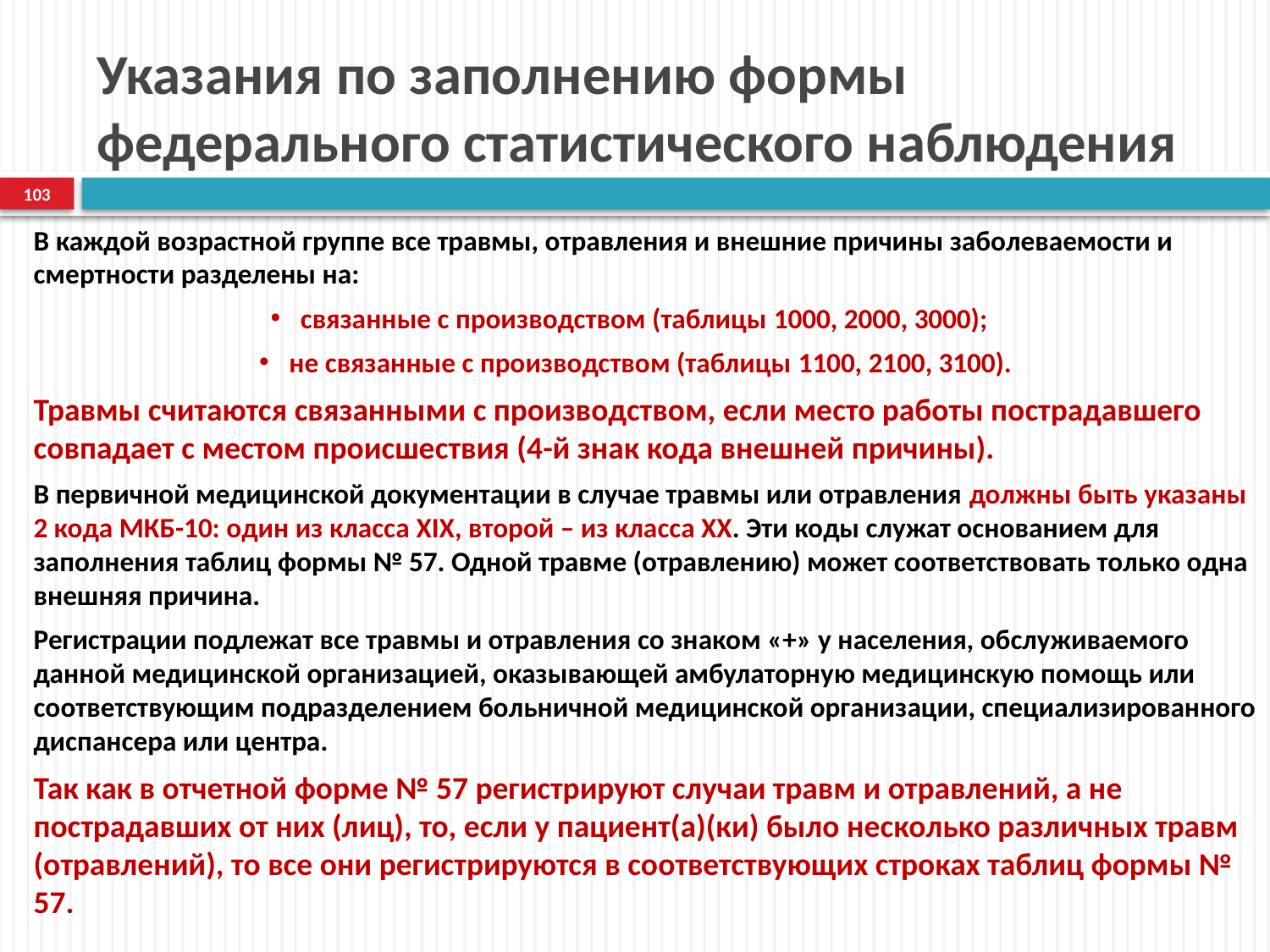

Указания по заполнению формы федерального статистического наблюдения
103
В каждой возрастной группе все травмы, отравления и внешние причины заболеваемости и смертности разделены на:
связанные с производством (таблицы 1000, 2000, 3000);
не связанные с производством (таблицы 1100, 2100, 3100).
Травмы считаются связанными с производством, если место работы пострадавшего совпадает с местом происшествия (4-й знак кода внешней причины).
В первичной медицинской документации в случае травмы или отравления должны быть указаны 2 кода МКБ-10: один из класса XIX, второй – из класса ХХ. Эти коды служат основанием для заполнения таблиц формы № 57. Одной травме (отравлению) может соответствовать только одна внешняя причина.
Регистрации подлежат все травмы и отравления со знаком «+» у населения, обслуживаемого данной медицинской организацией, оказывающей амбулаторную медицинскую помощь или соответствующим подразделением больничной медицинской организации, специализированного диспансера или центра.
Так как в отчетной форме № 57 регистрируют случаи травм и отравлений, а не пострадавших от них (лиц), то, если у пациент(а)(ки) было несколько различных травм (отравлений), то все они регистрируются в соответствующих строках таблиц формы № 57.